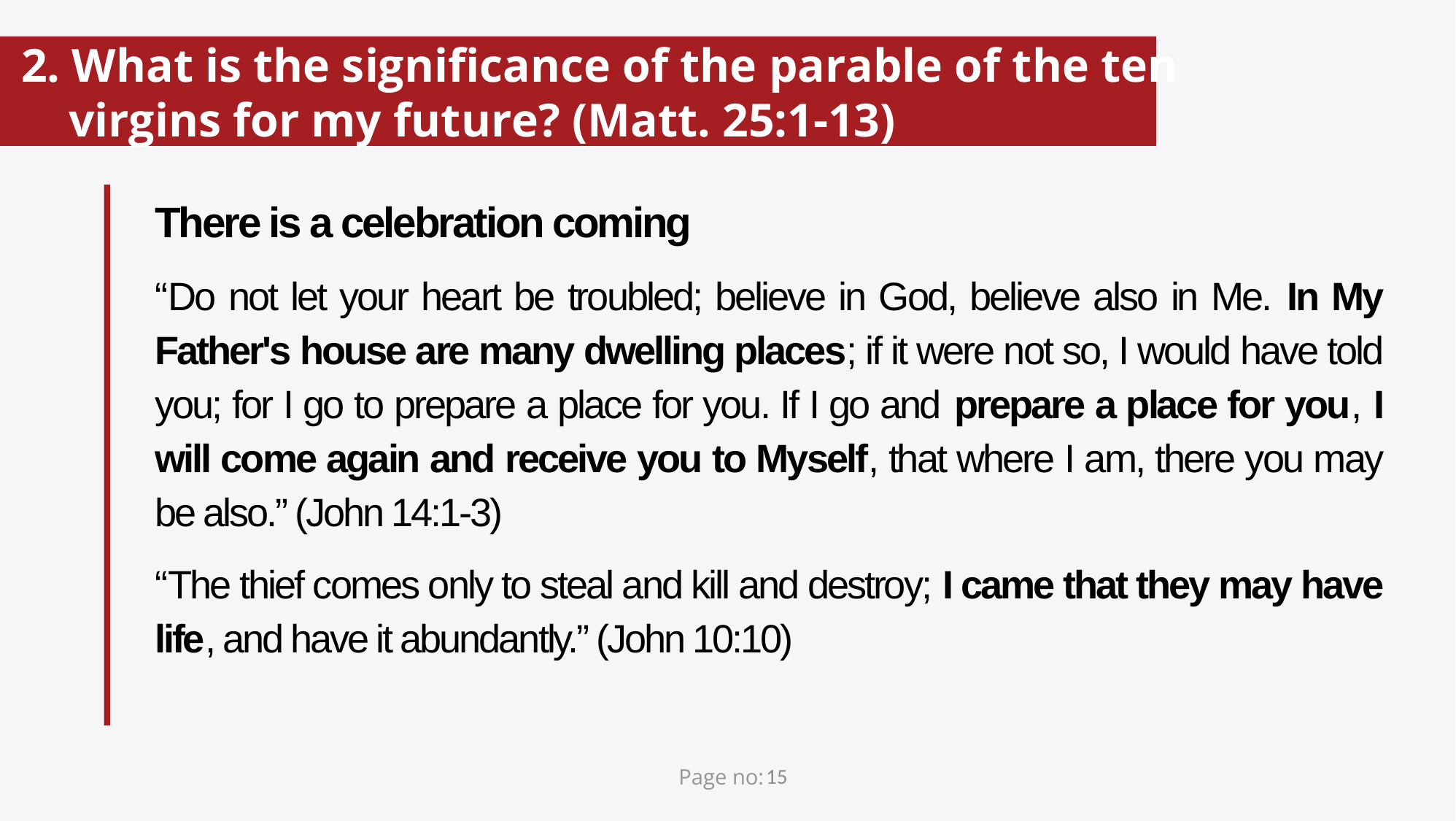

# 2. What is the significance of the parable of the ten virgins for my future? (Matt. 25:1-13)
There is a celebration coming
“Do not let your heart be troubled; believe in God, believe also in Me. In My Father's house are many dwelling places; if it were not so, I would have told you; for I go to prepare a place for you. If I go and prepare a place for you, I will come again and receive you to Myself, that where I am, there you may be also.” (John 14:1-3)
“The thief comes only to steal and kill and destroy; I came that they may have life, and have it abundantly.” (John 10:10)